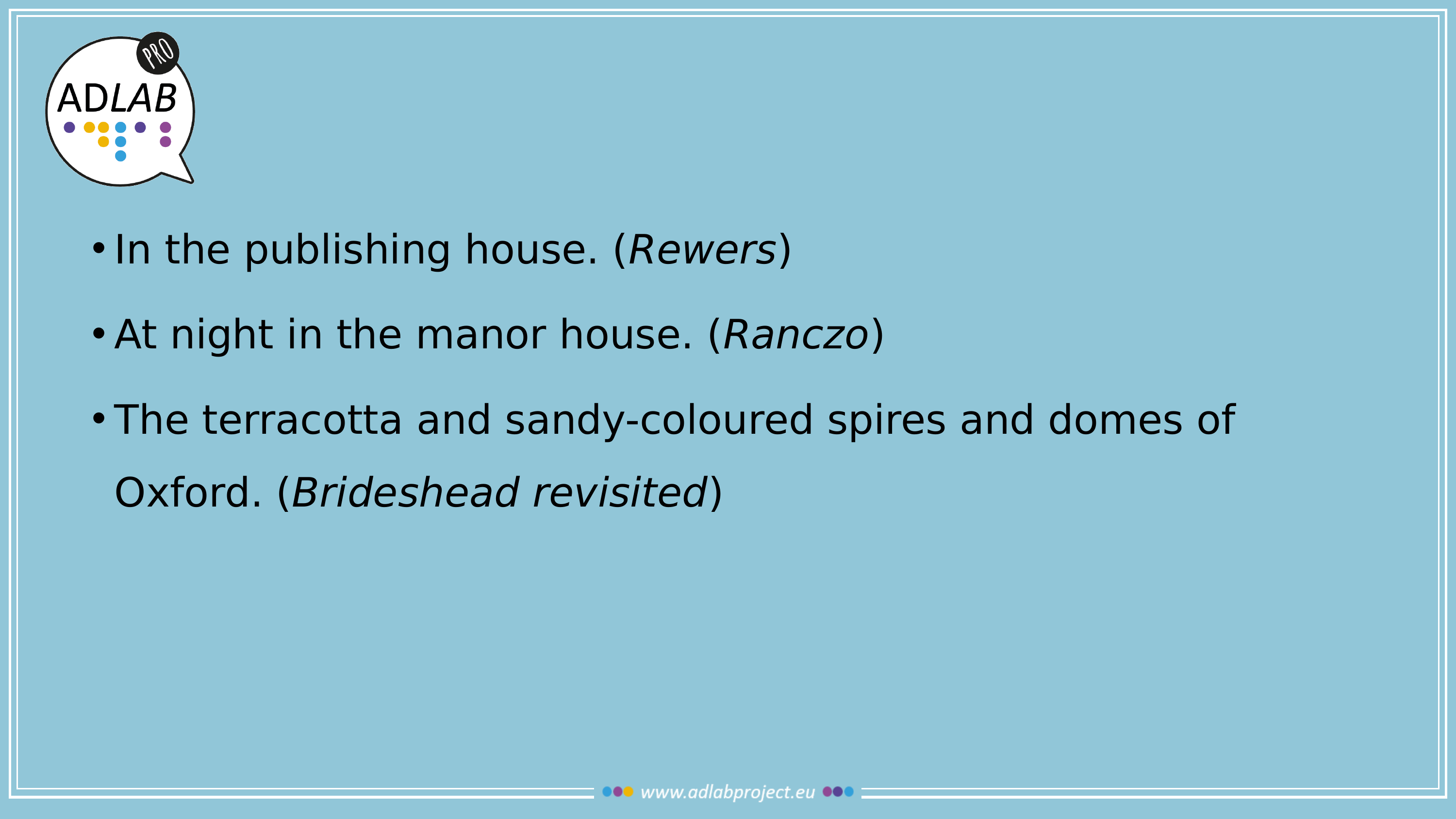

In the publishing house. (Rewers)
At night in the manor house. (Ranczo)
The terracotta and sandy-coloured spires and domes of Oxford. (Brideshead revisited)